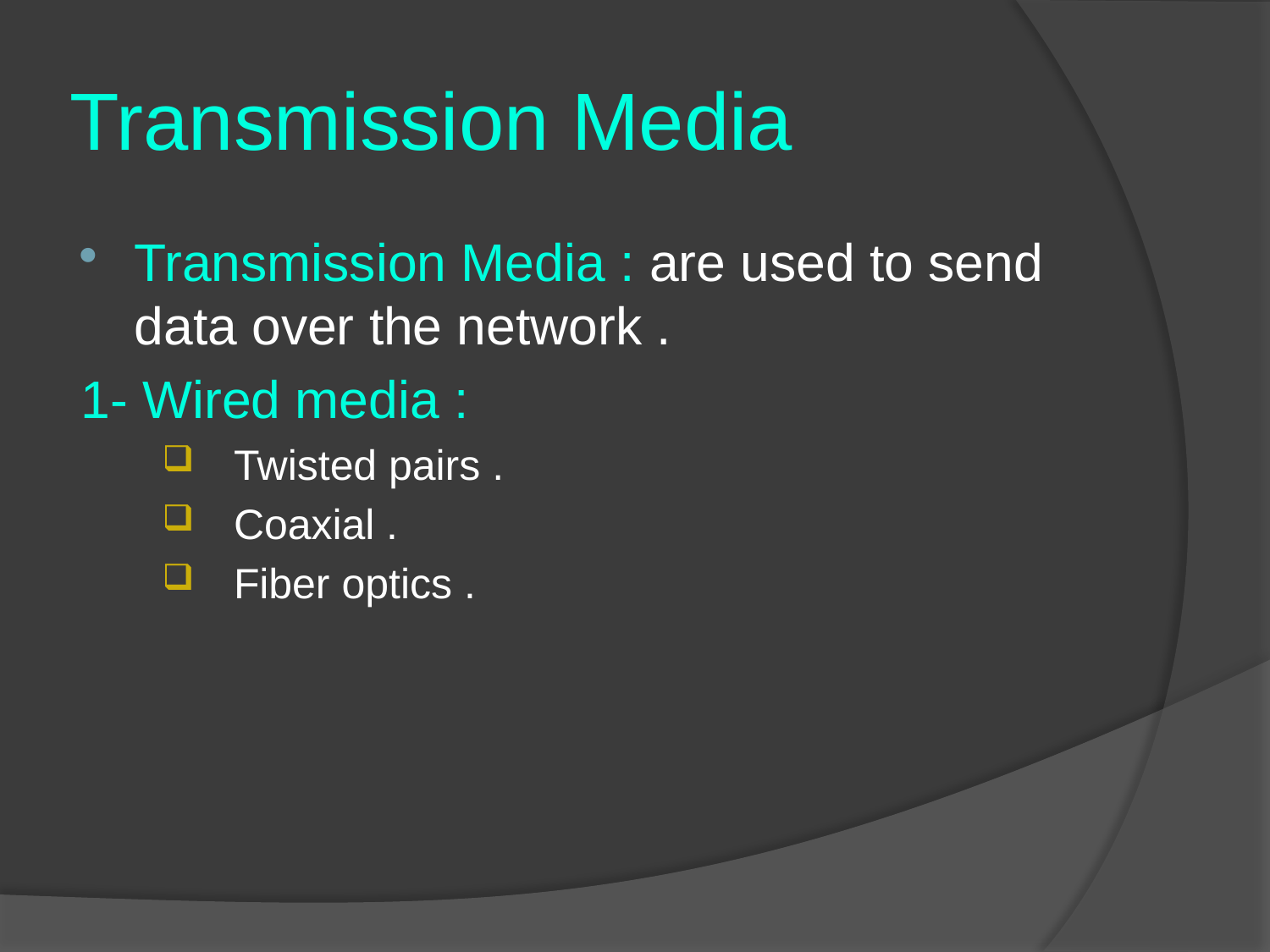

# Transmission Media
Transmission Media : are used to send data over the network .
1- Wired media :
Twisted pairs .
Coaxial .
Fiber optics .